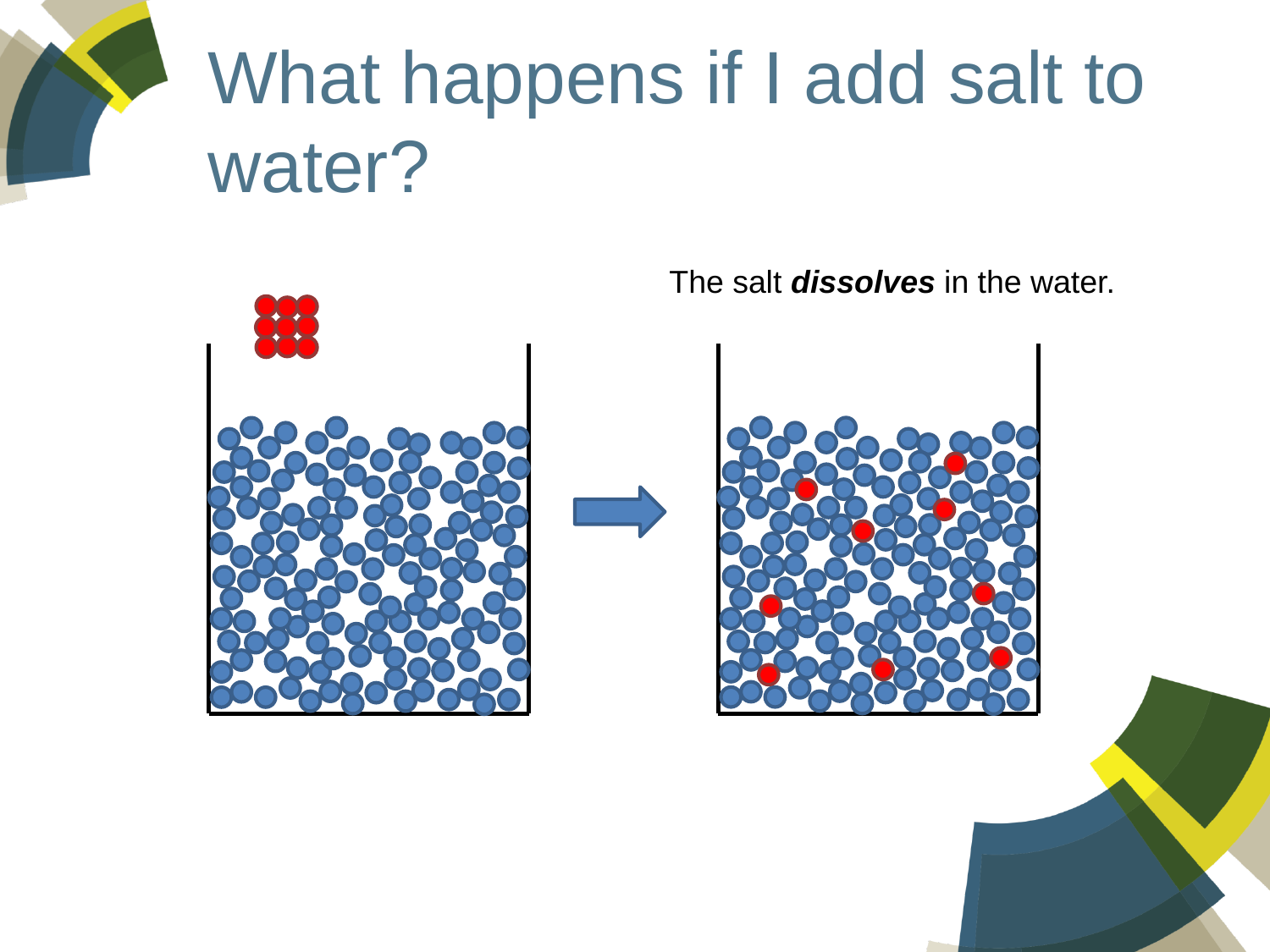

# What happens if I add salt to water?
The salt dissolves in the water.